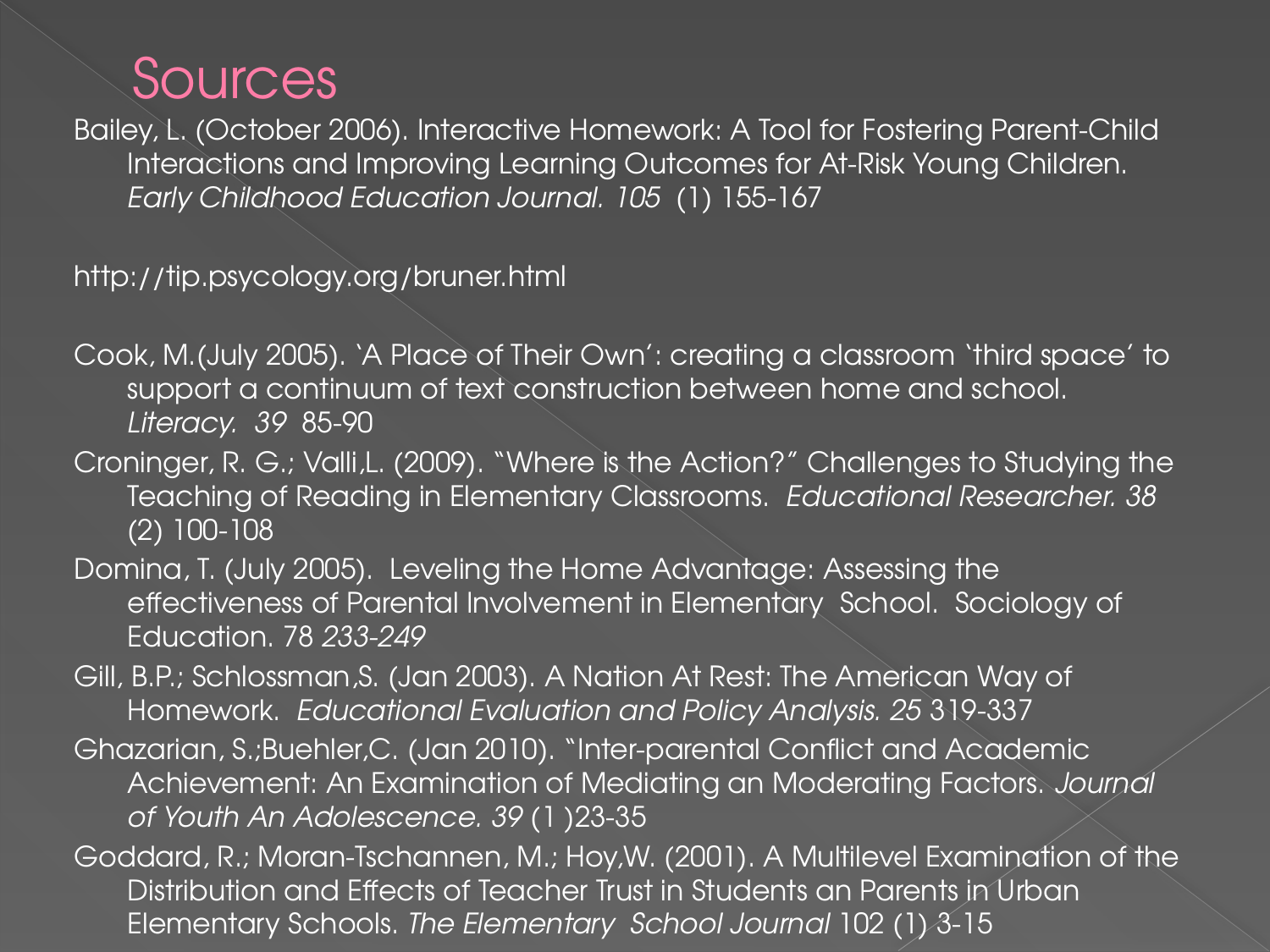

# Sources
Bailey, L. (October 2006). Interactive Homework: A Tool for Fostering Parent-Child Interactions and Improving Learning Outcomes for At-Risk Young Children.  Early Childhood Education Journal. 105  (1) 155-167

http://tip.psycology.org/bruner.html

Cook, M.(July 2005). ‘A Place of Their Own’: creating a classroom ‘third space’ to support a continuum of text construction between home and school.  Literacy.  39  85-90
Croninger, R. G.; Valli,L. (2009). “Where is the Action?” Challenges to Studying the Teaching of Reading in Elementary Classrooms.  Educational Researcher. 38 (2) 100-108
Domina, T. (July 2005).  Leveling the Home Advantage: Assessing the effectiveness of Parental Involvement in Elementary  School.  Sociology of Education. 78 233-249
Gill, B.P.; Schlossman,S. (Jan 2003). A Nation At Rest: The American Way of Homework.  Educational Evaluation and Policy Analysis. 25 319-337
Ghazarian, S.;Buehler,C. (Jan 2010). “Inter-parental Conflict and Academic Achievement: An Examination of Mediating an Moderating Factors. Journal of Youth An Adolescence. 39 (1 )23-35
Goddard, R.; Moran-Tschannen, M.; Hoy,W. (2001). A Multilevel Examination of the Distribution and Effects of Teacher Trust in Students an Parents in Urban Elementary Schools. The Elementary  School Journal 102 (1) 3-15